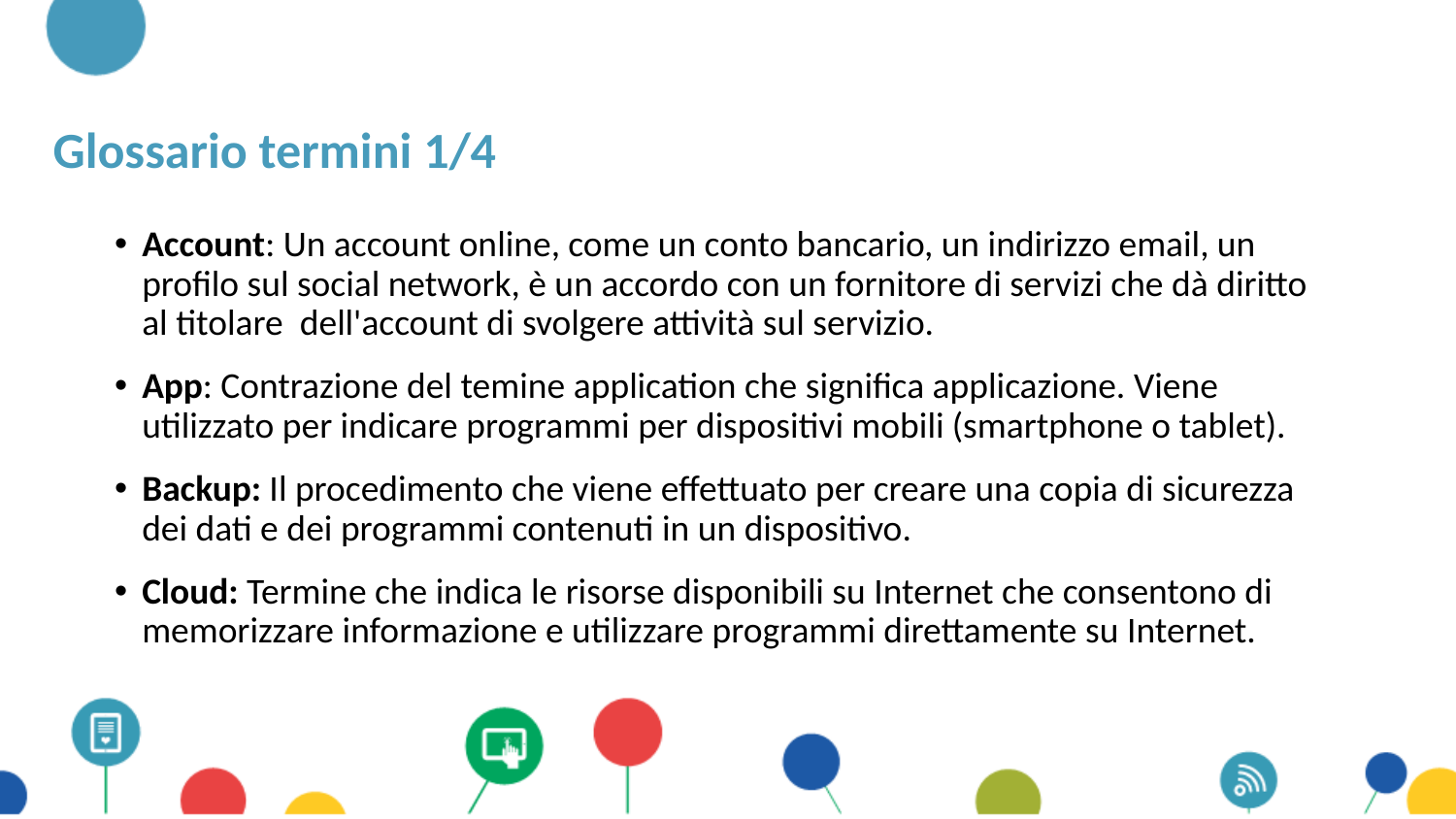

# Glossario termini 1/4
Account: Un account online, come un conto bancario, un indirizzo email, un profilo sul social network, è un accordo con un fornitore di servizi che dà diritto al titolare  dell'account di svolgere attività sul servizio.
App: Contrazione del temine application che significa applicazione. Viene utilizzato per indicare programmi per dispositivi mobili (smartphone o tablet).
Backup: Il procedimento che viene effettuato per creare una copia di sicurezza dei dati e dei programmi contenuti in un dispositivo.
Cloud: Termine che indica le risorse disponibili su Internet che consentono di memorizzare informazione e utilizzare programmi direttamente su Internet.